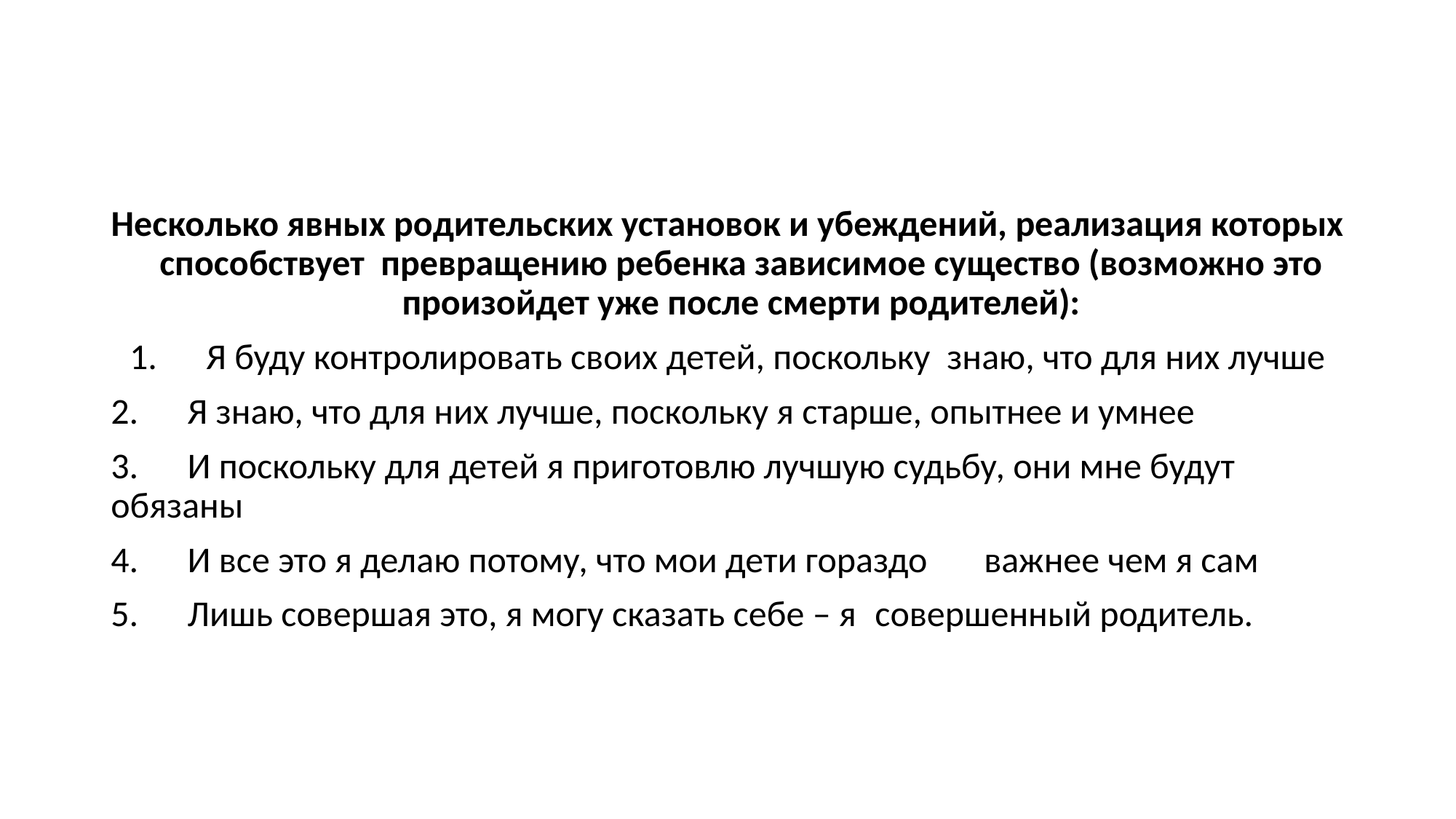

#

Несколько явных родительских установок и убеждений, реализация которых способствует  превращению ребенка зависимое существо (возможно это произойдет уже после смерти родителей):
1.      Я буду контролировать своих детей, поскольку  знаю, что для них лучше
2.      Я знаю, что для них лучше, поскольку я старше, опытнее и умнее
3.      И поскольку для детей я приготовлю лучшую судьбу, они мне будут обязаны
4.      И все это я делаю потому, что мои дети гораздо 	важнее чем я сам
5.      Лишь совершая это, я могу сказать себе – я 	совершенный родитель.